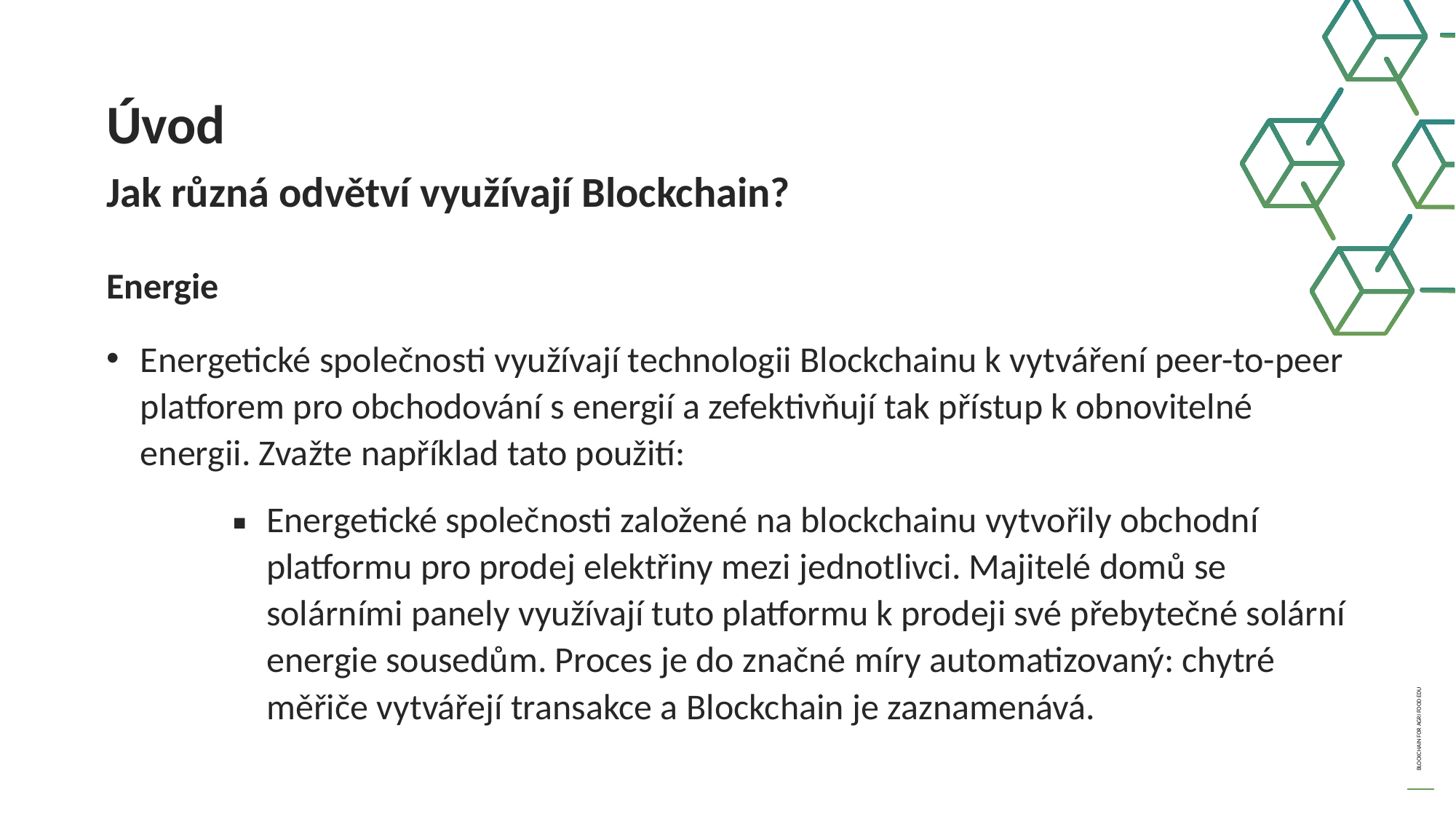

Úvod
Jak různá odvětví využívají Blockchain?
Energie
Energetické společnosti využívají technologii Blockchainu k vytváření peer-to-peer platforem pro obchodování s energií a zefektivňují tak přístup k obnovitelné energii. Zvažte například tato použití:
Energetické společnosti založené na blockchainu vytvořily obchodní platformu pro prodej elektřiny mezi jednotlivci. Majitelé domů se solárními panely využívají tuto platformu k prodeji své přebytečné solární energie sousedům. Proces je do značné míry automatizovaný: chytré měřiče vytvářejí transakce a Blockchain je zaznamenává.